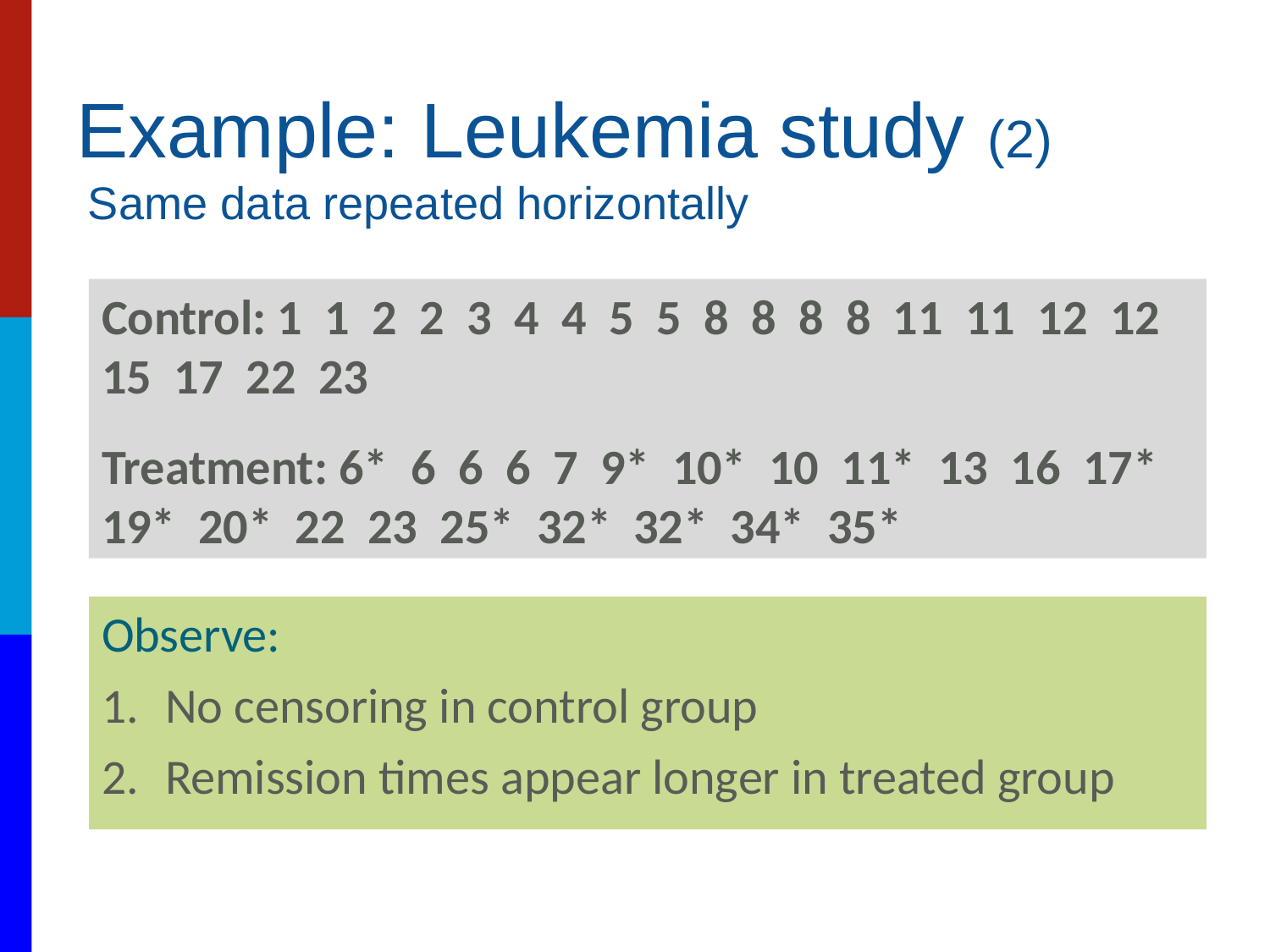

# Example: Leukemia study (2) Same data repeated horizontally
Control: 1  1  2  2  3  4  4  5  5  8  8  8  8  11  11  12  12  15  17  22  23
Treatment: 6*  6  6  6  7  9*  10*  10  11*  13  16  17*  19*  20*  22  23  25*  32*  32*  34*  35*
Observe:
No censoring in control group
Remission times appear longer in treated group